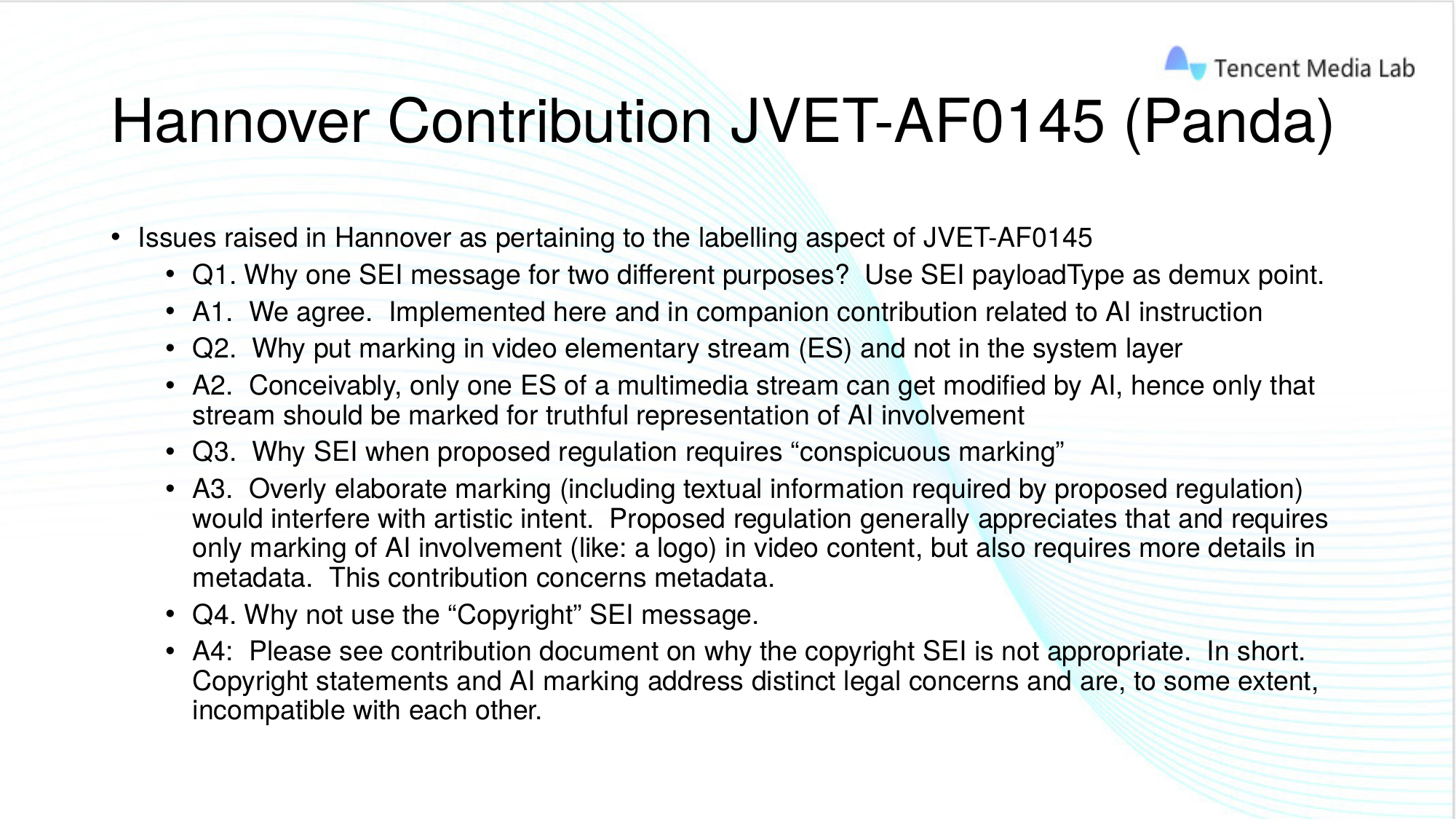

# Hannover Contribution JVET-AF0145 (Panda)
Issues raised in Hannover as pertaining to the labelling aspect of JVET-AF0145
Q1. Why one SEI message for two different purposes?  Use SEI payloadType as demux point.
A1.  We agree.  Implemented here and in companion contribution related to AI instruction
Q2.  Why put marking in video elementary stream (ES) and not in the system layer
A2.  Conceivably, only one ES of a multimedia stream can get modified by AI, hence only that stream should be marked for truthful representation of AI involvement
Q3.  Why SEI when proposed regulation requires “conspicuous marking”
A3.  Overly elaborate marking (including textual information required by proposed regulation) would interfere with artistic intent.  Proposed regulation generally appreciates that and requires only marking of AI involvement (like: a logo) in video content, but also requires more details in metadata.  This contribution concerns metadata.
Q4. Why not use the “Copyright” SEI message.
A4:  Please see contribution document on why the copyright SEI is not appropriate.  In short. Copyright statements and AI marking address distinct legal concerns and are, to some extent, incompatible with each other.